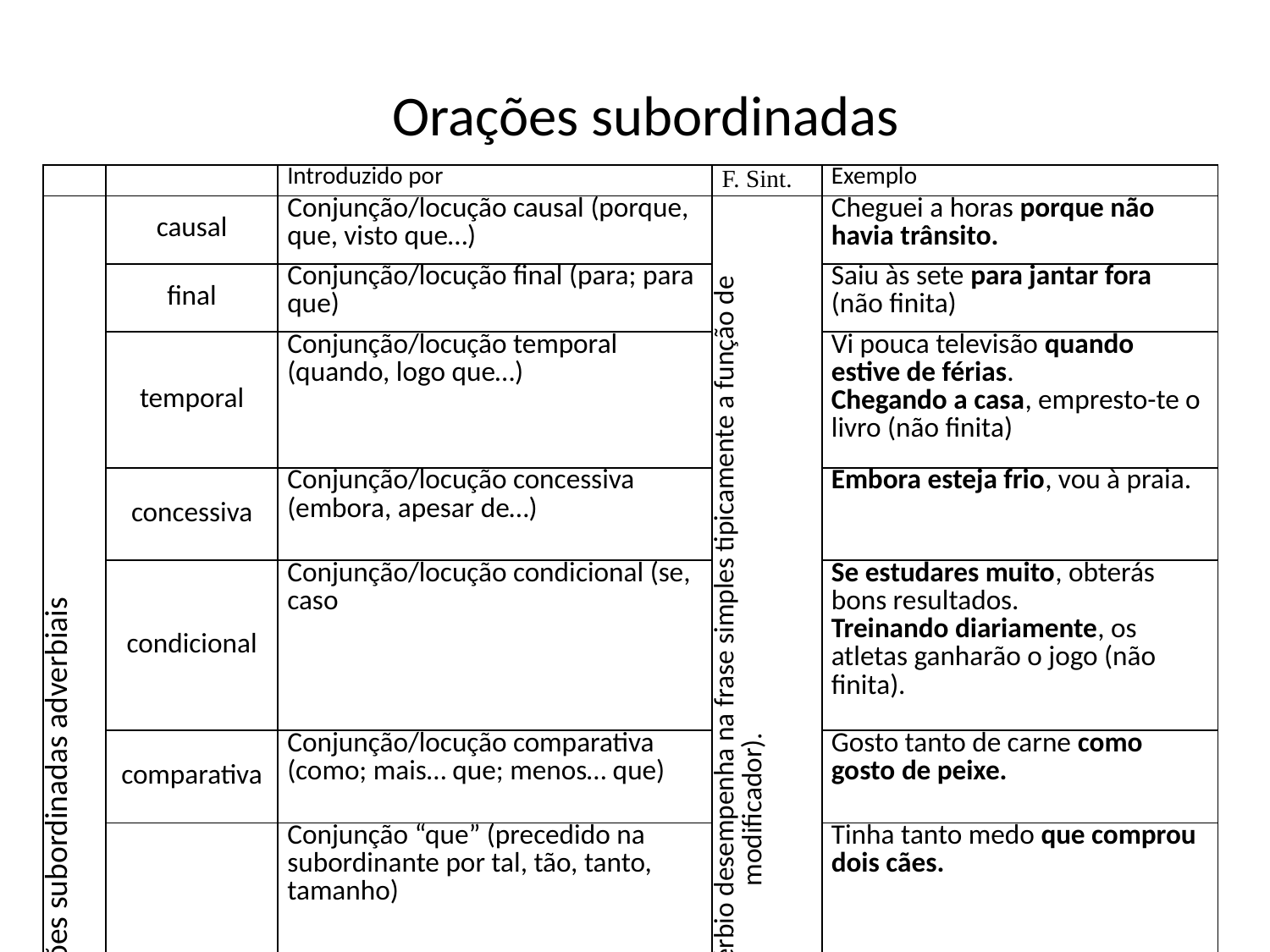

Orações subordinadas
|  |  | Introduzido por | F. Sint. | Exemplo |
| --- | --- | --- | --- | --- |
| Orações subordinadas adverbiais | causal | Conjunção/locução causal (porque, que, visto que…) | Equivale a um modificador (o advérbio desempenha na frase simples tipicamente a função de modificador). | Cheguei a horas porque não havia trânsito. |
|  | final | Conjunção/locução final (para; para que) |  | Saiu às sete para jantar fora (não finita) |
|  | temporal | Conjunção/locução temporal (quando, logo que…) |  | Vi pouca televisão quando estive de férias. Chegando a casa, empresto-te o livro (não finita) |
|  | concessiva | Conjunção/locução concessiva (embora, apesar de…) |  | Embora esteja frio, vou à praia. |
|  | condicional | Conjunção/locução condicional (se, caso |  | Se estudares muito, obterás bons resultados. Treinando diariamente, os atletas ganharão o jogo (não finita). |
|  | comparativa | Conjunção/locução comparativa (como; mais… que; menos… que) |  | Gosto tanto de carne como gosto de peixe. |
|  | consecutiva | Conjunção “que” (precedido na subordinante por tal, tão, tanto, tamanho) |  | Tinha tanto medo que comprou dois cães. |